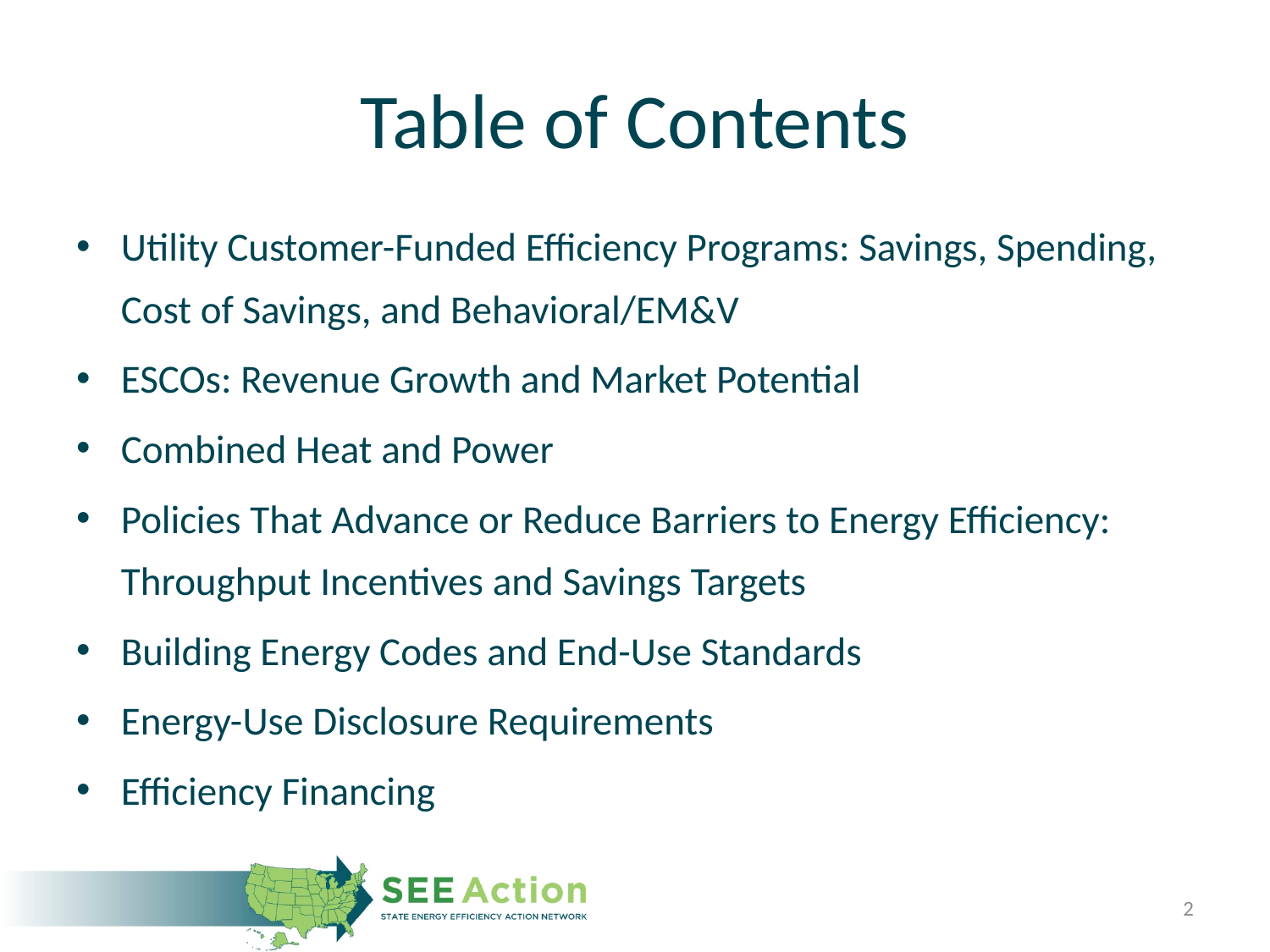

# Table of Contents
Utility Customer-Funded Efficiency Programs: Savings, Spending, Cost of Savings, and Behavioral/EM&V
ESCOs: Revenue Growth and Market Potential
Combined Heat and Power
Policies That Advance or Reduce Barriers to Energy Efficiency: Throughput Incentives and Savings Targets
Building Energy Codes and End-Use Standards
Energy-Use Disclosure Requirements
Efficiency Financing
2